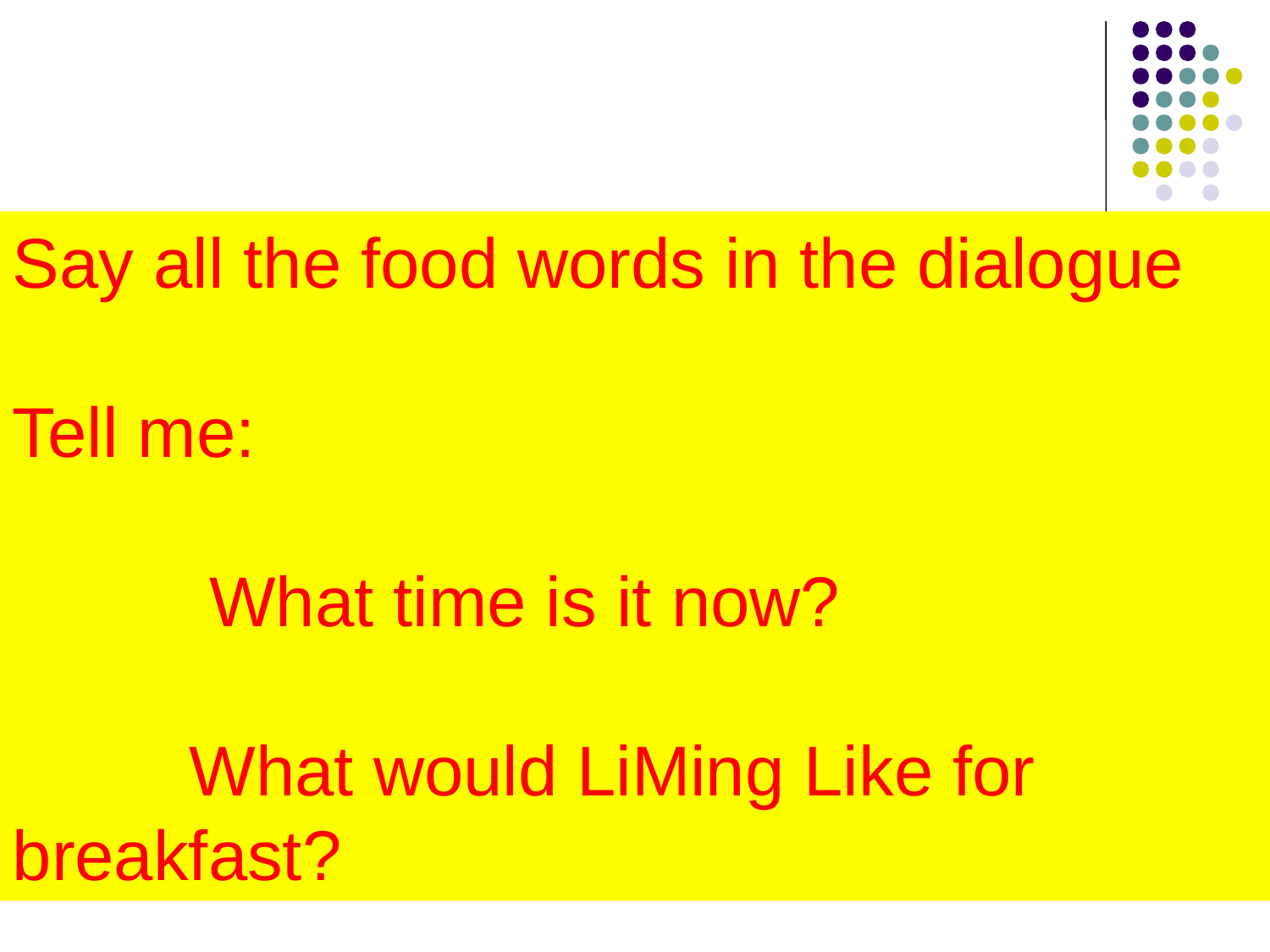

Say all the food words in the dialogue

Tell me:

          What time is it now?

         What would LiMing Like for breakfast?